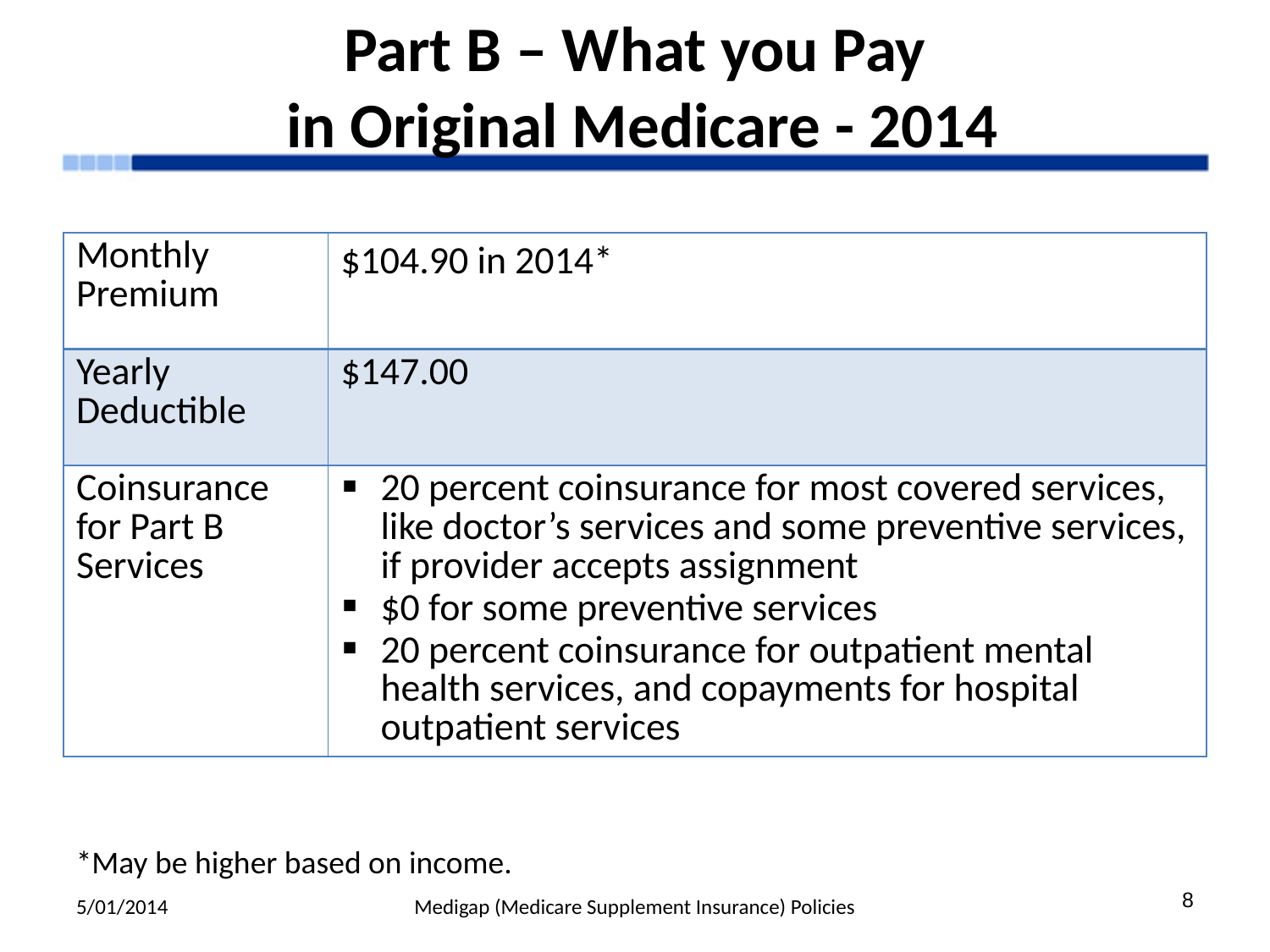

# Part B – What you Pay in Original Medicare - 2014
| Monthly Premium | $104.90 in 2014\* |
| --- | --- |
| Yearly Deductible | $147.00 |
| Coinsurance for Part B Services | 20 percent coinsurance for most covered services, like doctor’s services and some preventive services, if provider accepts assignment $0 for some preventive services 20 percent coinsurance for outpatient mental health services, and copayments for hospital outpatient services |
*May be higher based on income.
5/01/2014
Medigap (Medicare Supplement Insurance) Policies
8